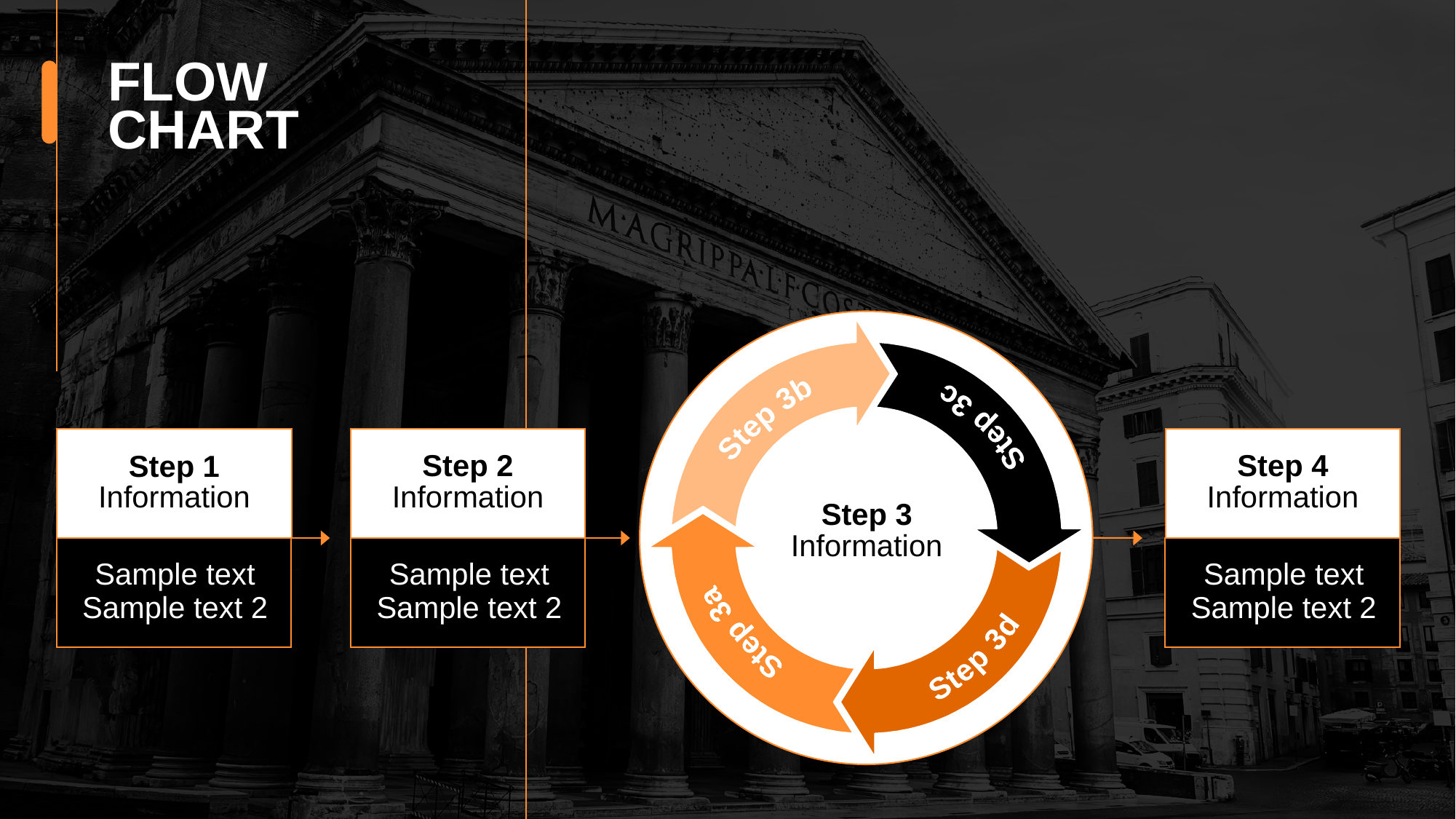

FLOW CHART

Step 3a
Step 3b
Step 3d
Step 3c
Step 2
Information
Step 4
Information
Step 1 Information
Step 3
Information
Sample text
Sample text 2
Sample text
Sample text 2
Sample text
Sample text 2